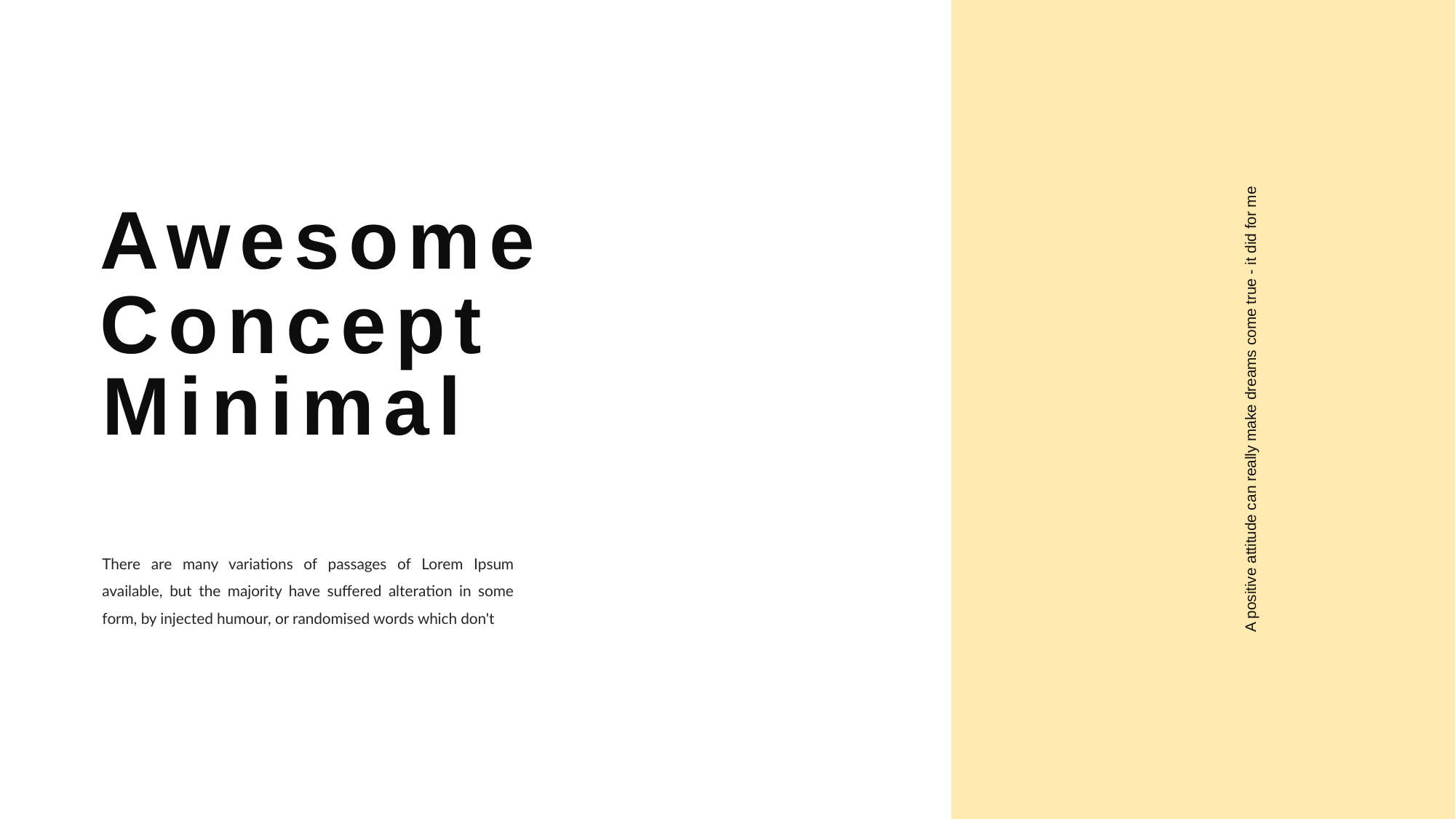

Awesome
Concept
Minimal
A positive attitude can really make dreams come true - it did for me
There are many variations of passages of Lorem Ipsum available, but the majority have suffered alteration in some form, by injected humour, or randomised words which don't